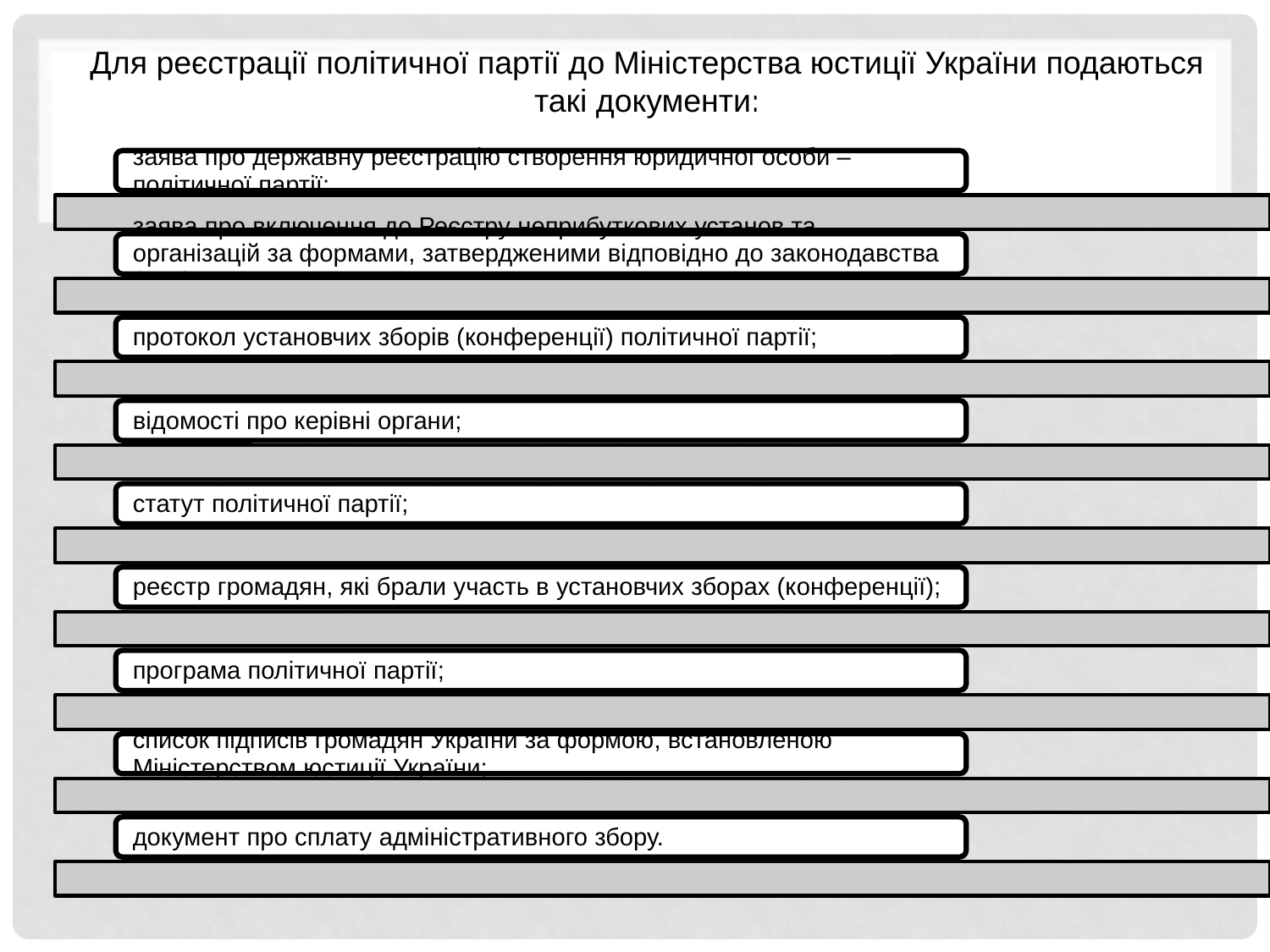

Для реєстрації політичної партії до Міністерства юстиції України подаються такі документи:
заява про державну реєстрацію створення юридичної особи – політичної партії;
заява про включення до Реєстру неприбуткових установ та організацій за формами, затвердженими відповідно до законодавства (за бажанням заявника);
протокол установчих зборів (конференції) політичної партії;
відомості про керівні органи;
статут політичної партії;
реєстр громадян, які брали участь в установчих зборах (конференції);
програма політичної партії;
список підписів громадян України за формою, встановленою Міністерством юстиції України;
документ про сплату адміністративного збору.